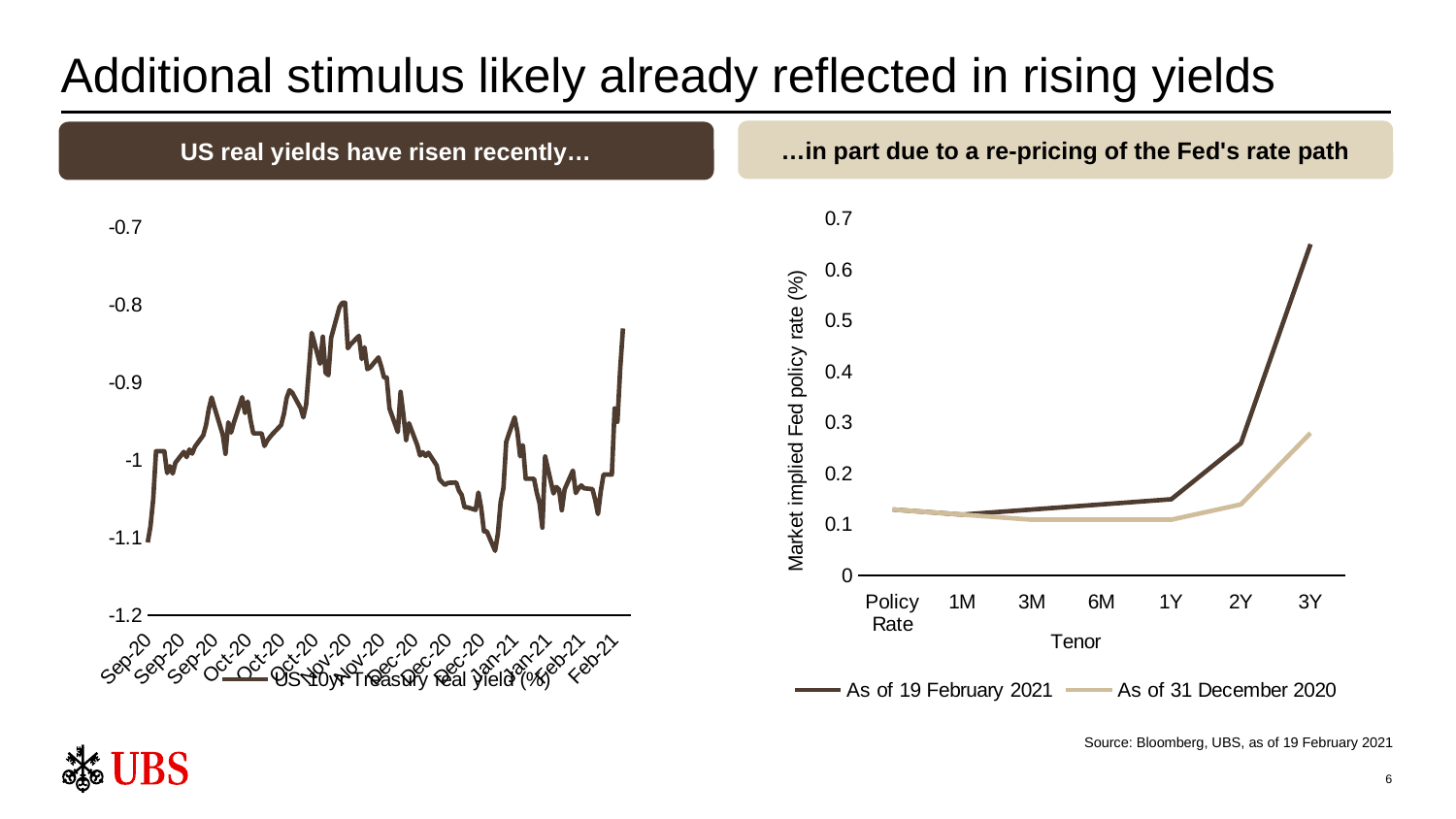

# Additional stimulus likely already reflected in rising yields
…in part due to a re-pricing of the Fed's rate path
US real yields have risen recently…

### Chart

| Category | US 10yr Treasury real yield (%) |
|---|---|
| 43983 | -0.5419 |
| 43984 | -0.5107 |
| 43985 | -0.4709 |
| 43986 | -0.4077 |
| 43987 | -0.3841 |
| 43990 | -0.4269 |
| 43991 | -0.4341 |
| 43992 | -0.552 |
| 43993 | -0.5561 |
| 43994 | -0.5206 |
| 43997 | -0.5315 |
| 43998 | -0.534 |
| 43999 | -0.5357 |
| 44000 | -0.5812 |
| 44001 | -0.6207 |
| 44004 | -0.6514 |
| 44005 | -0.6767 |
| 44006 | -0.6671 |
| 44007 | -0.6719 |
| 44008 | -0.7037 |
| 44011 | -0.7327 |
| 44012 | -0.7102 |
| 44013 | -0.7127 |
| 44014 | -0.7531 |
| 44015 | -0.7531 |
| 44018 | -0.7948 |
| 44019 | -0.8034 |
| 44020 | -0.7621 |
| 44021 | -0.7911 |
| 44022 | -0.7715 |
| 44025 | -0.8125 |
| 44026 | -0.812 |
| 44027 | -0.7934 |
| 44028 | -0.8156 |
| 44029 | -0.8457 |
| 44032 | -0.861 |
| 44033 | -0.8973 |
| 44034 | -0.9044 |
| 44035 | -0.8934 |
| 44036 | -0.9143 |
| 44039 | -0.9051 |
| 44040 | -0.9277 |
| 44041 | -0.9588 |
| 44042 | -0.9785 |
| 44043 | -1.0293 |
| 44046 | -1.0324 |
| 44047 | -1.0677 |
| 44048 | -1.0708 |
| 44049 | -1.0865 |
| 44050 | -1.0588 |
| 44053 | -1.036 |
| 44054 | -0.9885 |
| 44055 | -0.9937 |
| 44056 | -0.9587 |
| 44057 | -0.9497 |
| 44060 | -0.9748 |
| 44061 | -1.0329 |
| 44062 | -0.9902 |
| 44063 | -0.9806 |
| 44064 | -1.0162 |
| 44067 | -1.0285 |
| 44068 | -1.0239 |
| 44069 | -1.0453 |
| 44070 | -0.9997 |
| 44071 | -1.0579 |
| 44074 | -1.1039 |
| 44075 | -1.1063 |
| 44076 | -1.0856 |
| 44077 | -1.0507 |
| 44078 | -0.9889 |
| 44081 | -0.9889 |
| 44082 | -1.0169 |
| 44083 | -1.008 |
| 44084 | -1.0175 |
| 44085 | -1.0035 |
| 44088 | -0.9896 |
| 44089 | -0.9963 |
| 44090 | -0.9866 |
| 44091 | -0.9919 |
| 44092 | -0.9829 |
| 44095 | -0.9682 |
| 44096 | -0.9548 |
| 44097 | -0.9343 |
| 44098 | -0.9195 |
| 44099 | -0.9319 |
| 44102 | -0.9674 |
| 44103 | -0.9921 |
| 44104 | -0.9515 |
| 44105 | -0.9647 |
| 44106 | -0.9519 |
| 44109 | -0.919 |
| 44110 | -0.9395 |
| 44111 | -0.9247 |
| 44112 | -0.9488 |
| 44113 | -0.9658 |
| 44116 | -0.9658 |
| 44117 | -0.982 |
| 44118 | -0.9751 |
| 44119 | -0.9704 |
| 44120 | -0.9662 |
| 44123 | -0.955 |
| 44124 | -0.9408 |
| 44125 | -0.92 |
| 44126 | -0.9102 |
| 44127 | -0.9132 |
| 44130 | -0.9331 |
| 44131 | -0.945 |
| 44132 | -0.9286 |
| 44133 | -0.8837 |
| 44134 | -0.8362 |
| 44137 | -0.8761 |
| 44138 | -0.8411 |
| 44139 | -0.8876 |
| 44140 | -0.8908 |
| 44141 | -0.8425 |
| 44144 | -0.8029 |
| 44145 | -0.7975 |
| 44146 | -0.7975 |
| 44147 | -0.8561 |
| 44148 | -0.851 |
| 44151 | -0.8402 |
| 44152 | -0.87 |
| 44153 | -0.8548 |
| 44154 | -0.883 |
| 44155 | -0.8809 |
| 44158 | -0.8679 |
| 44159 | -0.8793 |
| 44160 | -0.8938 |
| 44161 | -0.8938 |
| 44162 | -0.9337 |
| 44165 | -0.964 |
| 44166 | -0.9122 |
| 44167 | -0.9411 |
| 44168 | -0.9744 |
| 44169 | -0.9526 |
| 44172 | -0.9808 |
| 44173 | -0.9943 |
| 44174 | -0.9902 |
| 44175 | -0.9949 |
| 44176 | -0.9907 |
| 44179 | -1.0071 |
| 44180 | -1.025 |
| 44181 | -1.029 |
| 44182 | -1.0322 |
| 44183 | -1.0296 |
| 44186 | -1.0291 |
| 44187 | -1.0397 |
| 44188 | -1.0452 |
| 44189 | -1.0611 |
| 44190 | -1.0611 |
| 44193 | -1.0644 |
| 44194 | -1.042 |
| 44195 | -1.0621 |
| 44196 | -1.092 |
| 44197 | -1.092 |
| 44200 | -1.1171 |
| 44201 | -1.0949 |
| 44202 | -1.0542 |
| 44203 | -1.0362 |
| 44204 | -0.9766 |
| 44207 | -0.9451 |
| 44208 | -0.9632 |
| 44209 | -0.9953 |
| 44210 | -0.9809 |
| 44211 | -1.0243 |
| 44214 | -1.0243 |
| 44215 | -1.0424 |
| 44216 | -1.056 |
| 44217 | -1.0872 |
| 44218 | -0.9956 |
| 44221 | -1.0432 |
| 44222 | -1.0348 |
| 44223 | -1.0383 |
| 44224 | -1.0648 |
| 44225 | -1.0379 |
| 44228 | -1.0137 |
| 44229 | -1.0427 |
| 44230 | -1.0367 |
| 44231 | -1.0329 |
| 44232 | -1.0366 |
| 44235 | -1.0376 |
| 44236 | -1.0513 |
| 44237 | -1.0698 |
| 44238 | -1.0407 |
| 44239 | -1.0188 |
| 44242 | -1.0188 |
| 44243 | -0.9335 |
| 44244 | -0.9508 |
| 44245 | -0.882 |
| 44246 | -0.8305 |

### Chart

| Category | As of 19 February 2021 | As of 31 December 2020 |
|---|---|---|
| Policy Rate | 0.13 | 0.13 |
| 1M | 0.12 | 0.12 |
| 3M | 0.13 | 0.11 |
| 6M | 0.14 | 0.11 |
| 1Y | 0.15 | 0.11 |
| 2Y | 0.26 | 0.14 |
| 3Y | 0.65 | 0.28 |
Source: Bloomberg, UBS, as of 19 February 2021